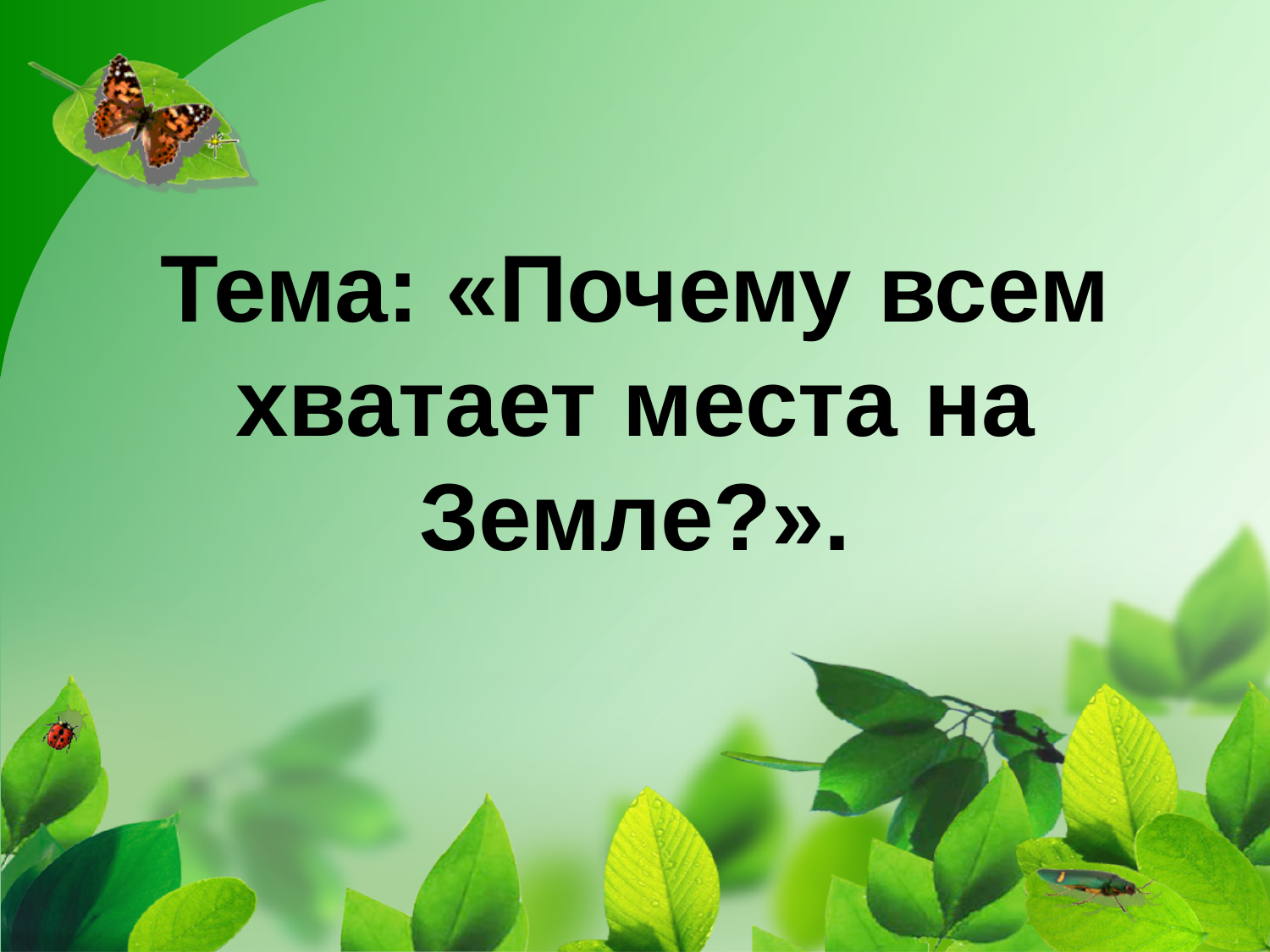

# Тема: «Почему всем хватает места на Земле?».